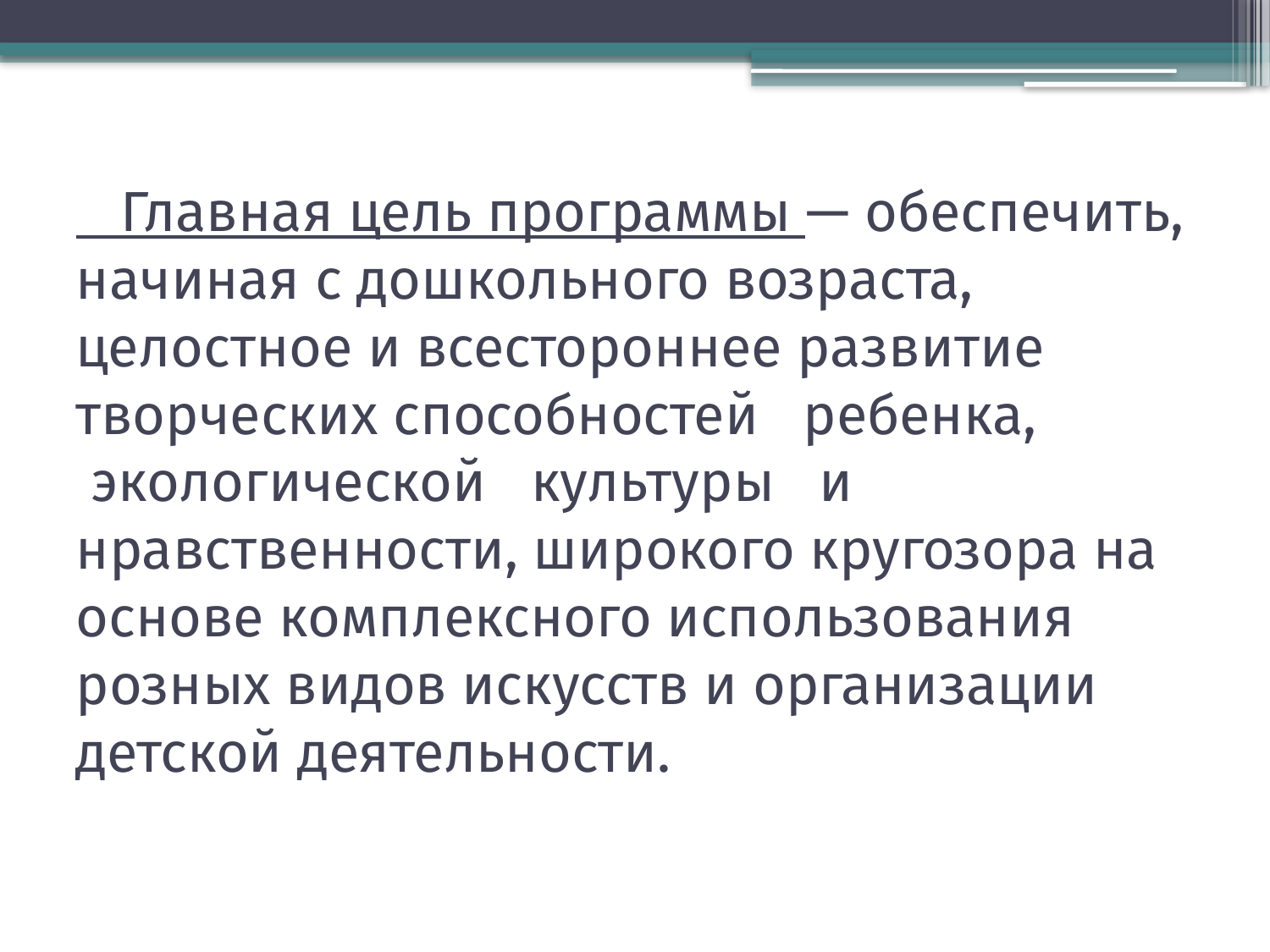

# Главная цель программы — обеспечить, начиная с дошкольного возраста, целостное и всестороннее развитие творческих способностей   ребенка,   экологической   культуры   и нравственности, широкого кругозора на основе комплексного использования розных видов искусств и организации детской деятельности.